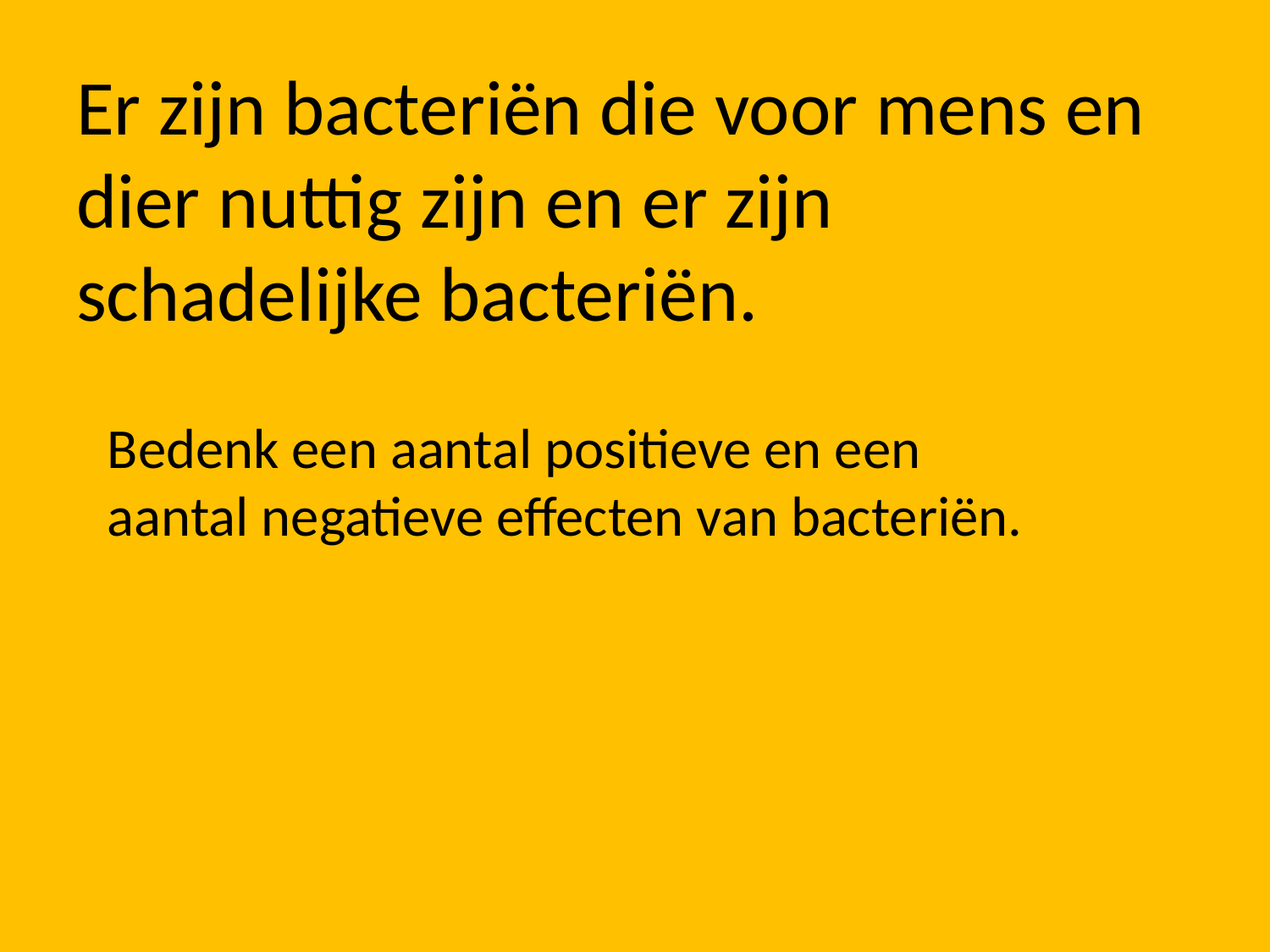

# Er zijn bacteriën die voor mens en dier nuttig zijn en er zijn schadelijke bacteriën.
Bedenk een aantal positieve en een aantal negatieve effecten van bacteriën.